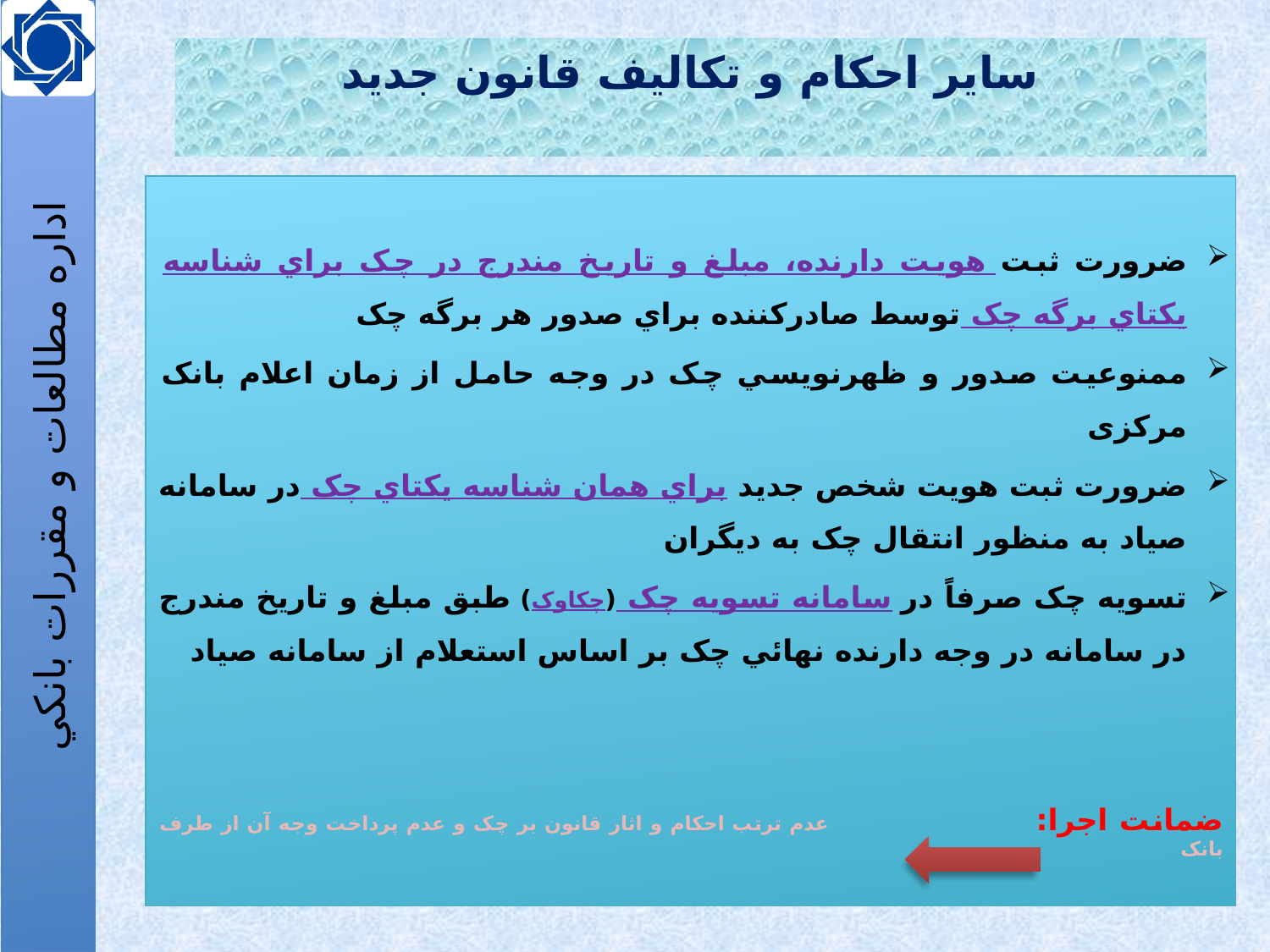

# ساير احکام و تکاليف قانون جديد

ضرورت ثبت هويت دارنده، مبلغ و تاريخ مندرج در چک براي شناسه يکتاي برگه چک توسط صادرکننده براي صدور هر برگه چک
ممنوعيت صدور و ظهرنويسي چک در وجه حامل از زمان اعلام بانک مرکزی
ضرورت ثبت هويت شخص جديد براي همان شناسه يکتاي چک در سامانه صياد به منظور انتقال چک به ديگران
تسويه چک صرفاً در سامانه تسويه چک (چکاوک) طبق مبلغ و تاريخ مندرج در سامانه در وجه دارنده نهائي چک بر اساس استعلام از سامانه صياد

ضمانت اجرا:                  عدم ترتب احکام و اثار قانون بر چک و عدم پرداخت وجه آن از طرف بانک